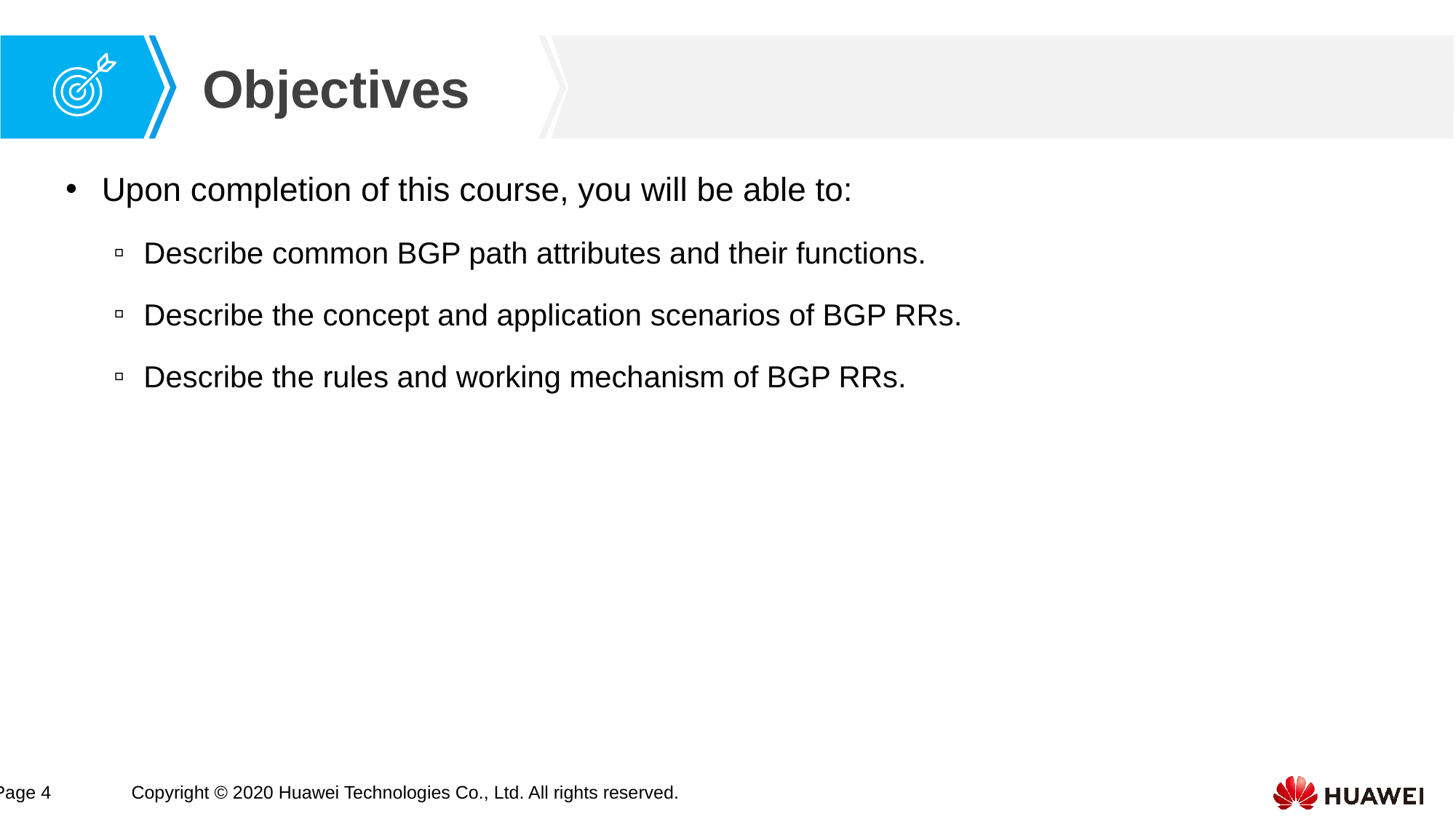

Upon completion of this course, you will be able to:
Describe common BGP path attributes and their functions.
Describe the concept and application scenarios of BGP RRs.
Describe the rules and working mechanism of BGP RRs.